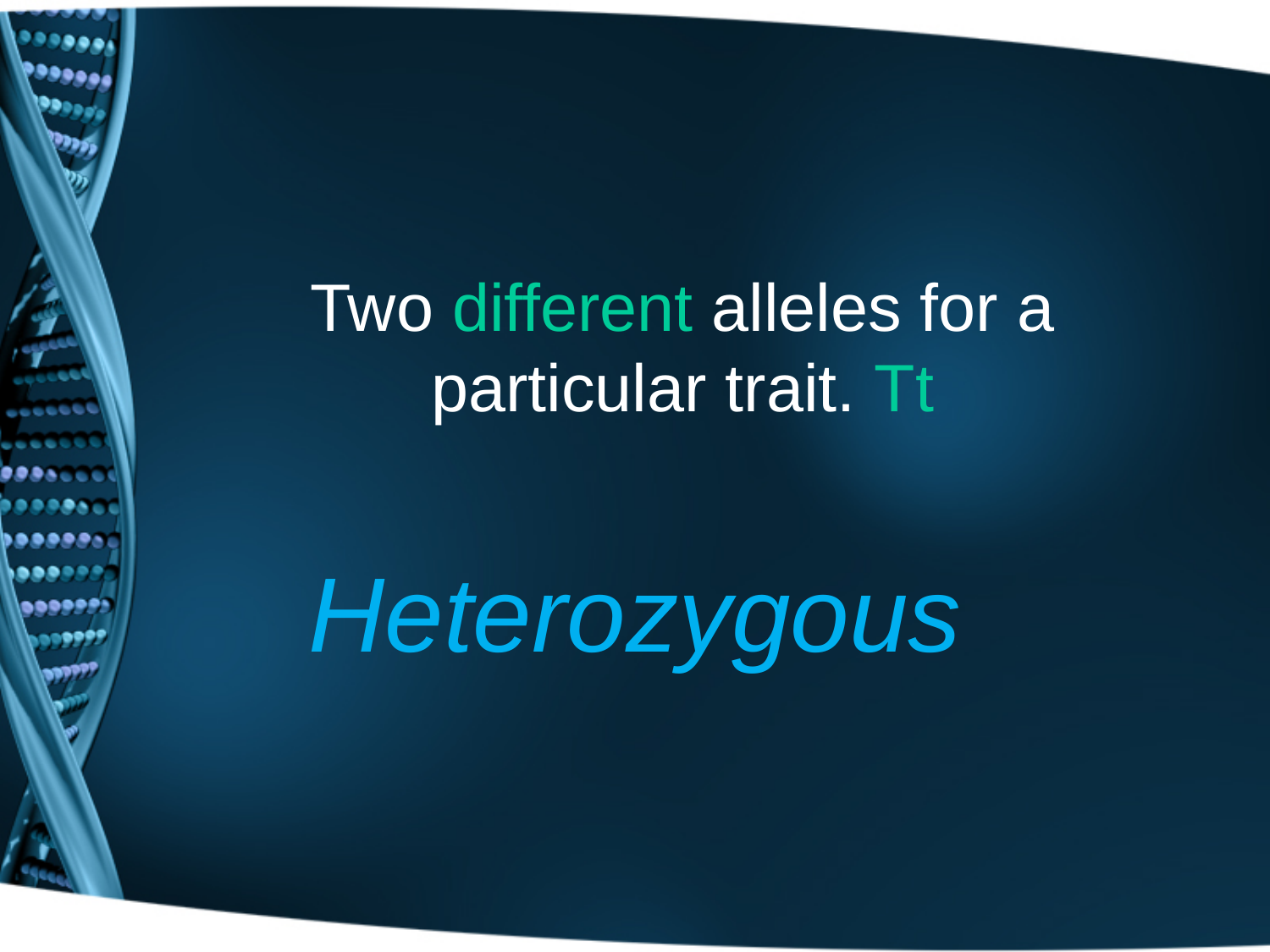

# Two different alleles for a particular trait. Tt
Heterozygous